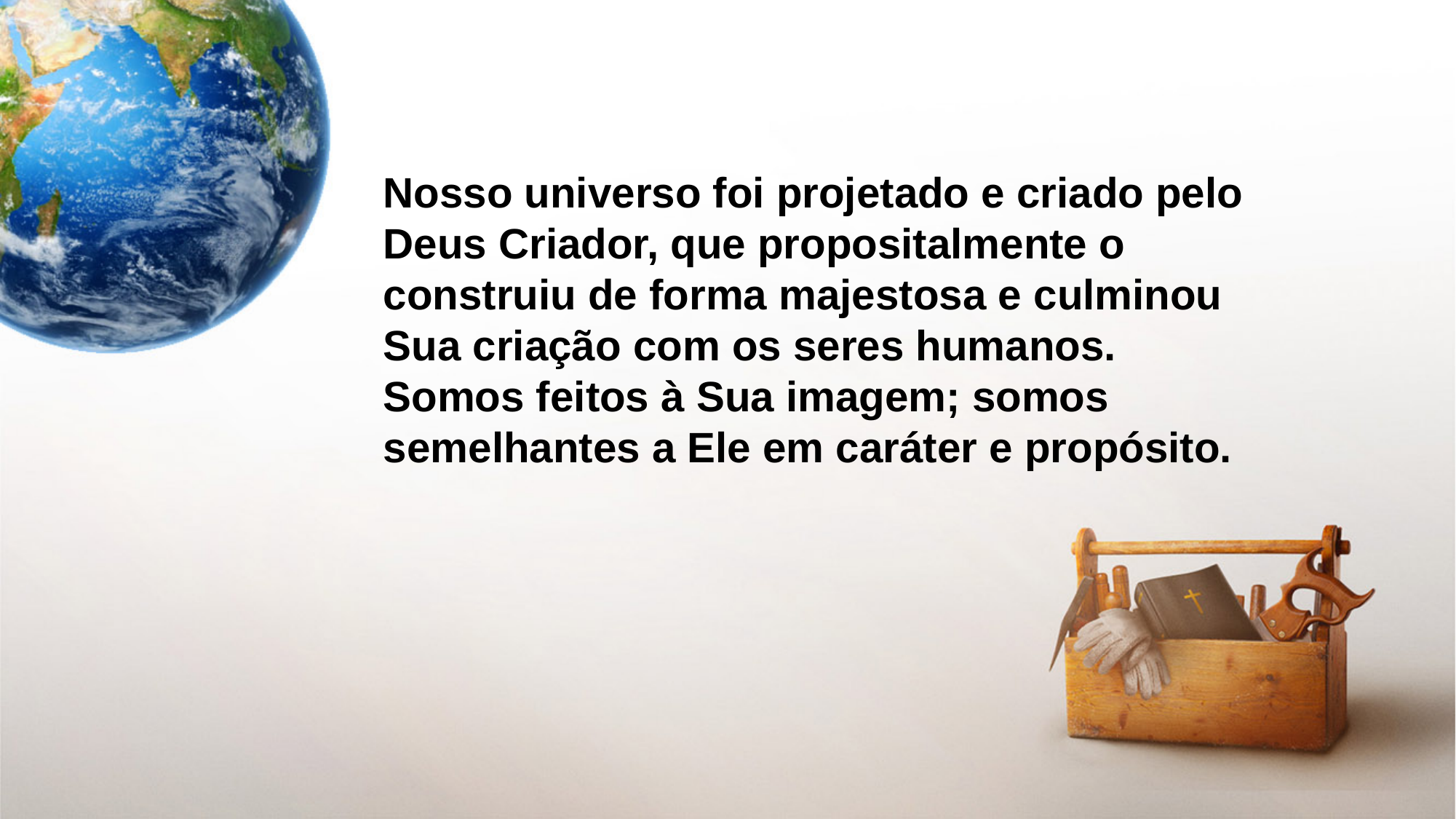

Nosso universo foi projetado e criado pelo Deus Criador, que propositalmente o construiu de forma majestosa e culminou Sua criação com os seres humanos. Somos feitos à Sua imagem; somos semelhantes a Ele em caráter e propósito.